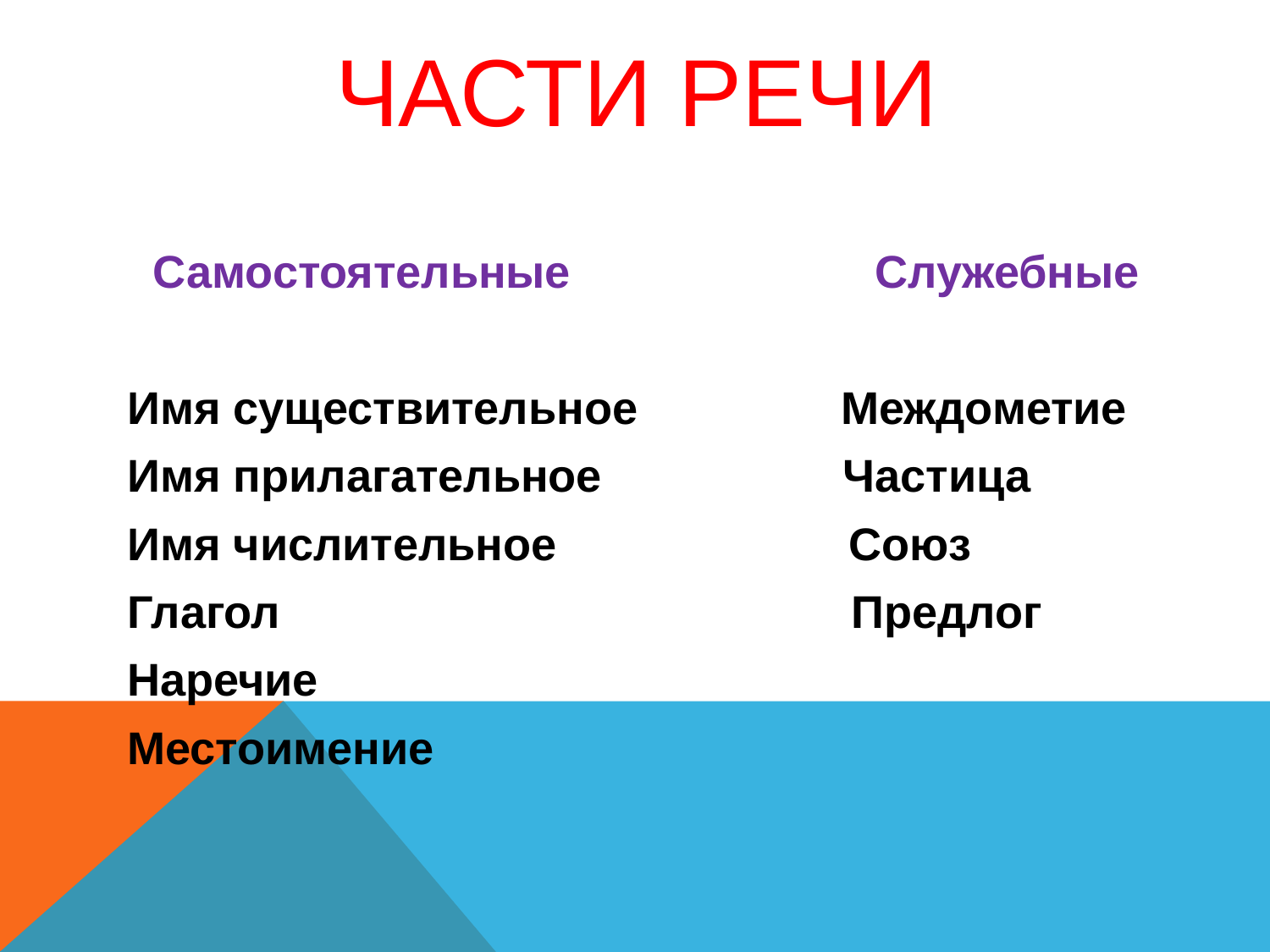

# Части речи
  Самостоятельные                        Служебные

Имя существительное                Междометие
Имя прилагательное                   Частица
Имя числительное                       Союз
Глагол                                             Предлог
Наречие
Местоимение